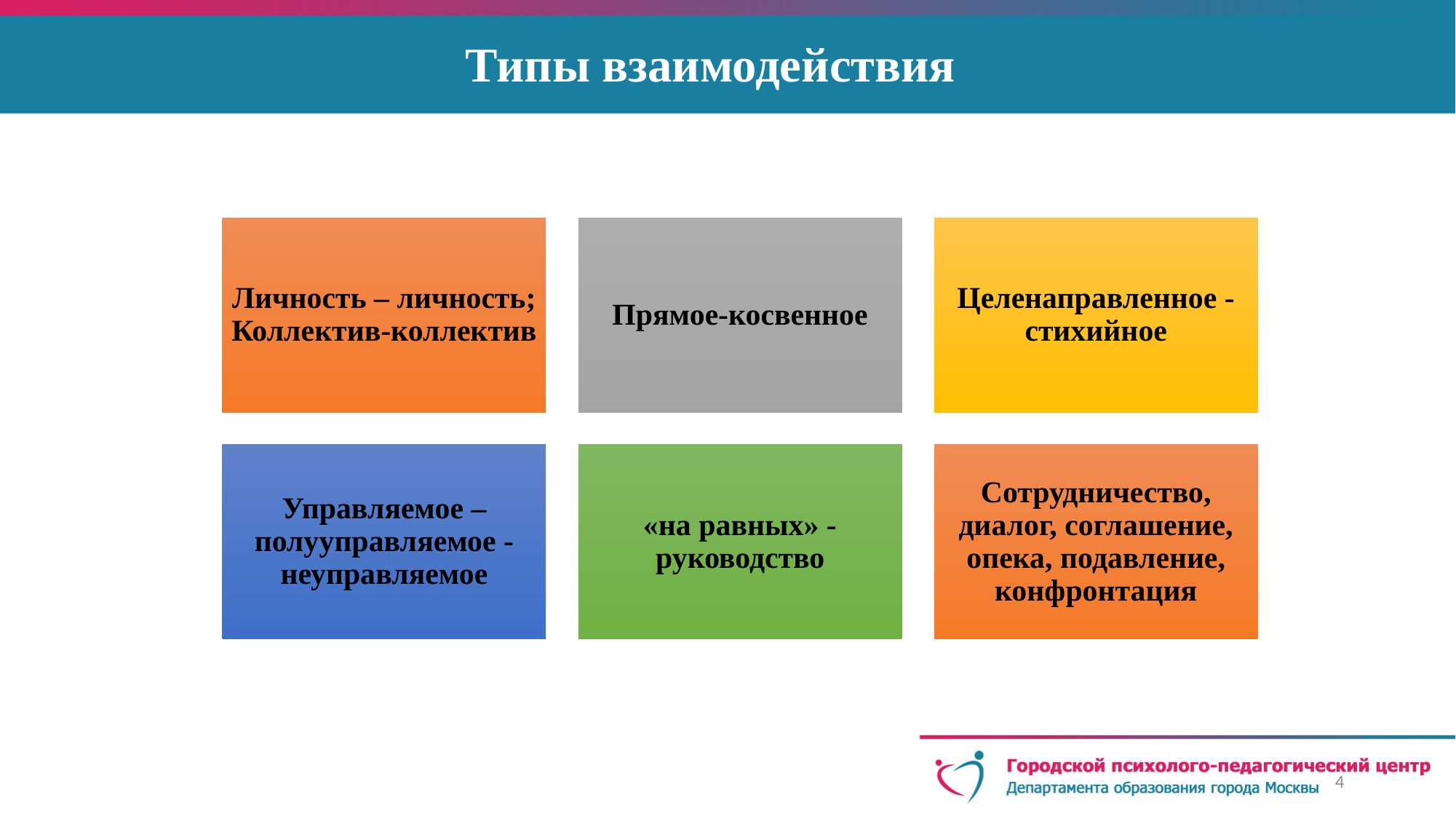

Типы взаимодействия
Личность – личность; Коллектив-коллектив
Прямое-косвенное
Целенаправленное - стихийное
Управляемое – полууправляемое - неуправляемое
«на равных» - руководство
Сотрудничество, диалог, соглашение, опека, подавление, конфронтация
4